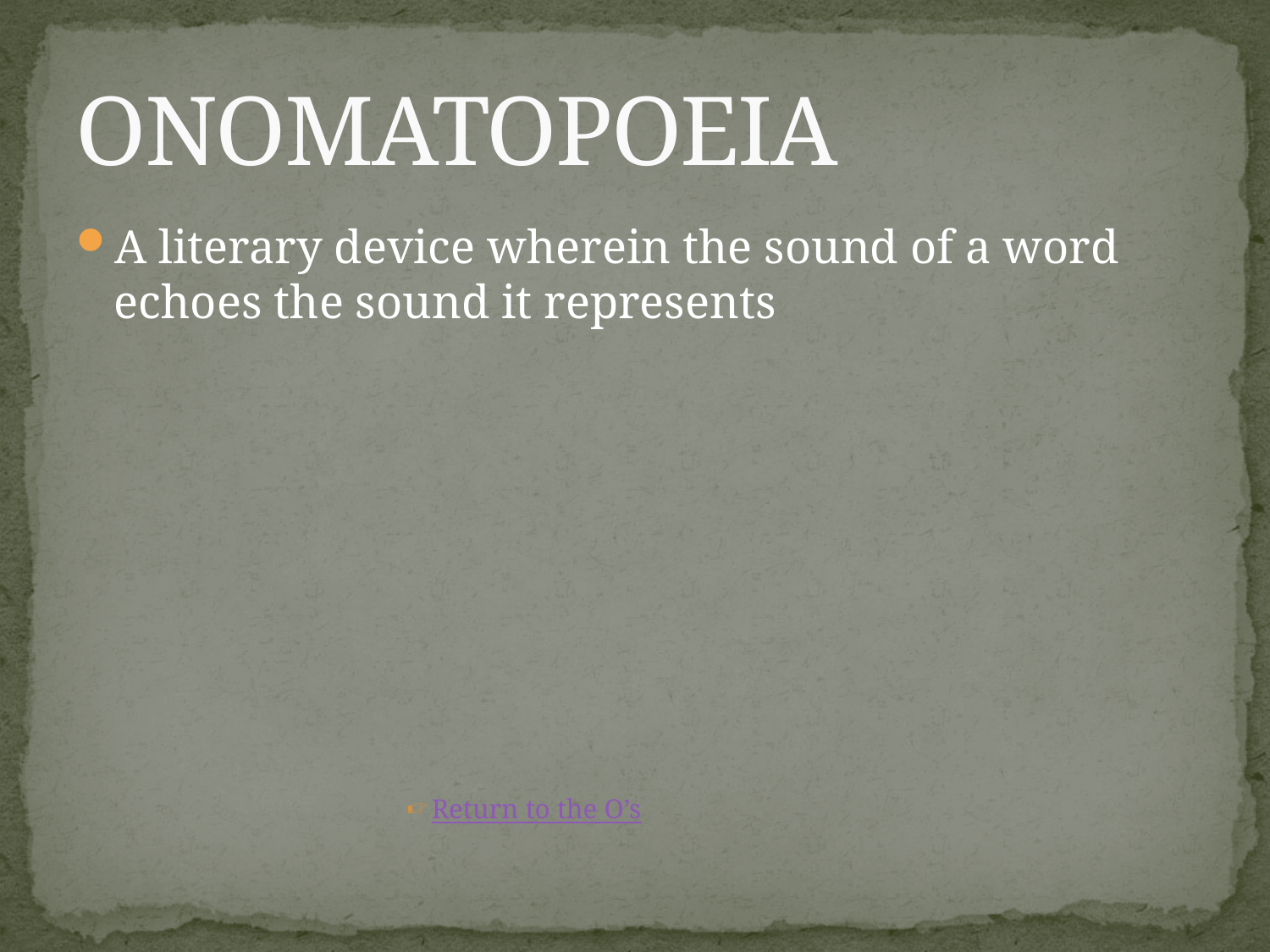

# ONOMATOPOEIA
A literary device wherein the sound of a word echoes the sound it represents

Return to the O’s